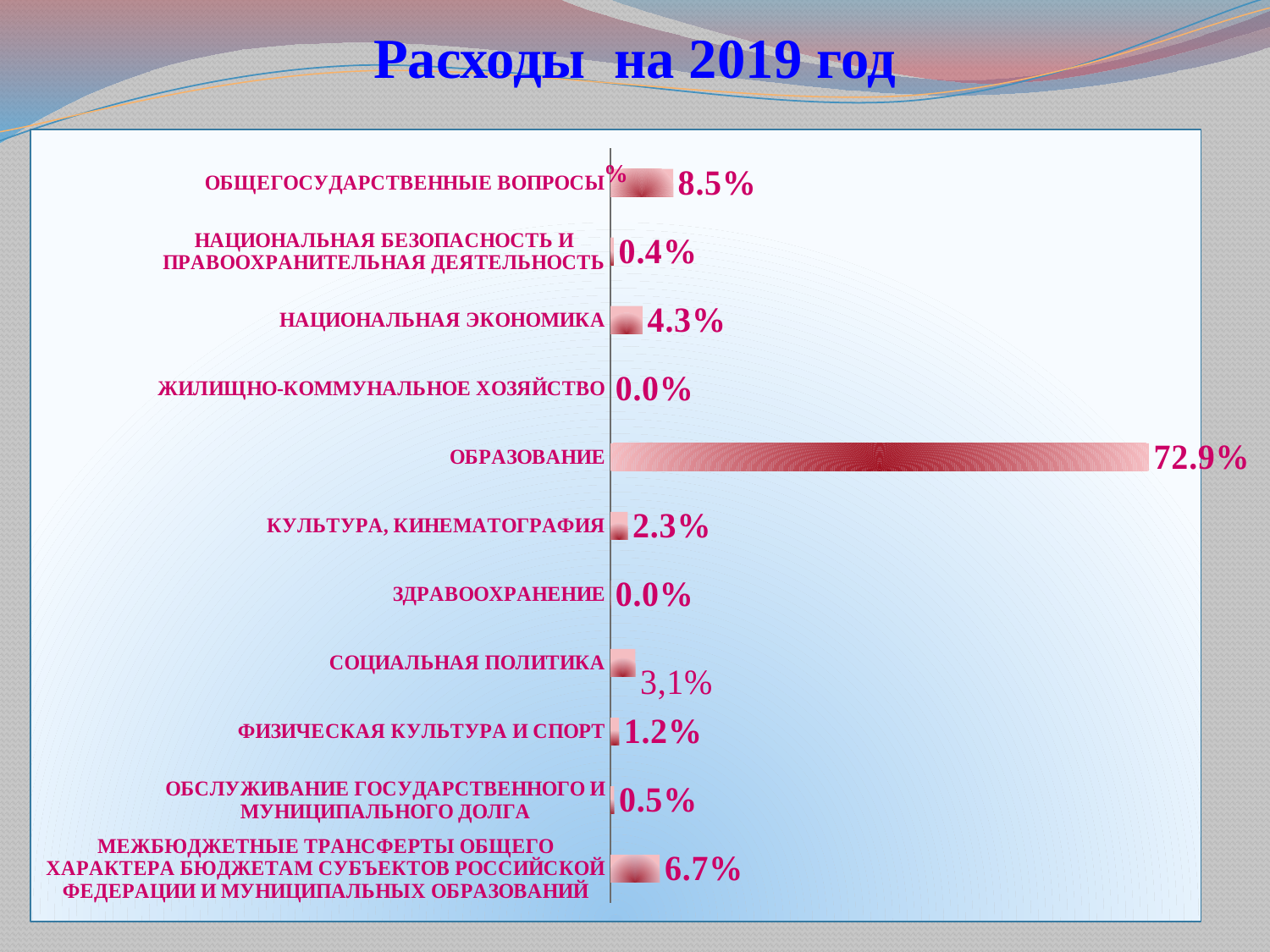

# Расходы  на 2019 год

### Chart:

| Category | % |
|---|---|
| МЕЖБЮДЖЕТНЫЕ ТРАНСФЕРТЫ ОБЩЕГО ХАРАКТЕРА БЮДЖЕТАМ СУБЪЕКТОВ РОССИЙСКОЙ ФЕДЕРАЦИИ И МУНИЦИПАЛЬНЫХ ОБРАЗОВАНИЙ | 0.06666189436837608 |
| ОБСЛУЖИВАНИЕ ГОСУДАРСТВЕННОГО И МУНИЦИПАЛЬНОГО ДОЛГА | 0.004768324686671895 |
| ФИЗИЧЕСКАЯ КУЛЬТУРА И СПОРТ | 0.01152593482856472 |
| СОЦИАЛЬНАЯ ПОЛИТИКА | 0.03351101104516849 |
| ЗДРАВООХРАНЕНИЕ | 0.00017881217575019603 |
| КУЛЬТУРА, КИНЕМАТОГРАФИЯ | 0.023160885480278476 |
| ОБРАЗОВАНИЕ | 0.7290775002367771 |
| ЖИЛИЩНО-КОММУНАЛЬНОЕ ХОЗЯЙСТВО | 0.0 |
| НАЦИОНАЛЬНАЯ ЭКОНОМИКА | 0.04321622069618613 |
| НАЦИОНАЛЬНАЯ БЕЗОПАСНОСТЬ И ПРАВООХРАНИТЕЛЬНАЯ ДЕЯТЕЛЬНОСТЬ | 0.004345016662612597 |
| ОБЩЕГОСУДАРСТВЕННЫЕ ВОПРОСЫ | 0.08475446793513242 |